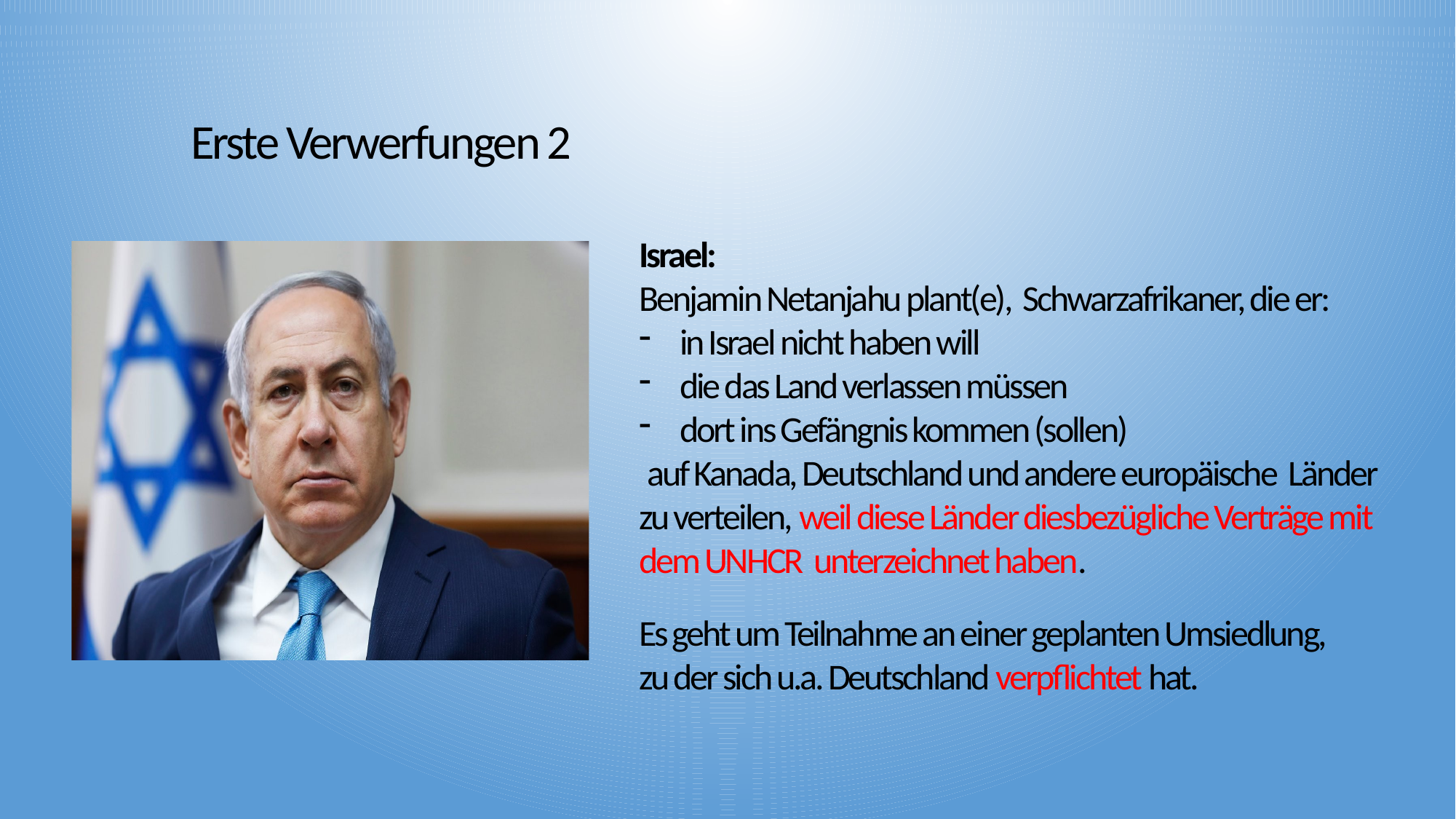

# Erste Verwerfungen 2
Israel:
Benjamin Netanjahu plant(e),  Schwarzafrikaner, die er:
in Israel nicht haben will
die das Land verlassen müssen
dort ins Gefängnis kommen (sollen)
 auf Kanada, Deutschland und andere europäische  Länder zu verteilen, weil diese Länder diesbezügliche Verträge mit dem UNHCR  unterzeichnet haben.

Es geht um Teilnahme an einer geplanten Umsiedlung,
zu der sich u.a. Deutschland verpflichtet hat.